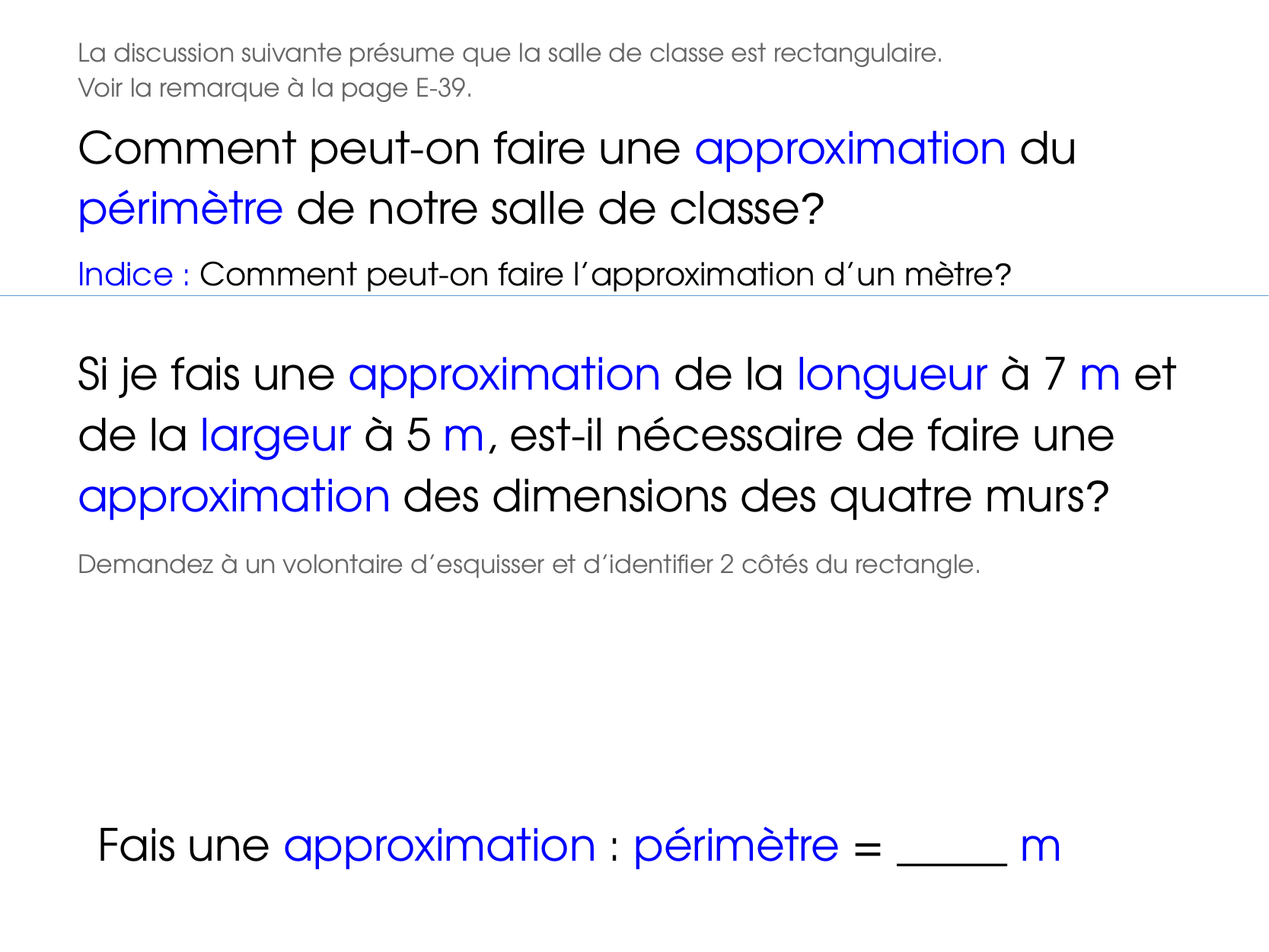

La discussion suivante présume que la salle de classe est rectangulaire.
Voir la remarque à la page E-39.
Comment peut-on faire une approximation du périmètre de notre salle de classe?
Indice : Comment peut-on faire l’approximation d’un mètre?
Si je fais une approximation de la longueur à 7 m et de la largeur à 5 m, est-il nécessaire de faire une approximation des dimensions des quatre murs?
Demandez à un volontaire d’esquisser et d’identifier 2 côtés du rectangle.
Fais une approximation : périmètre = _____ m